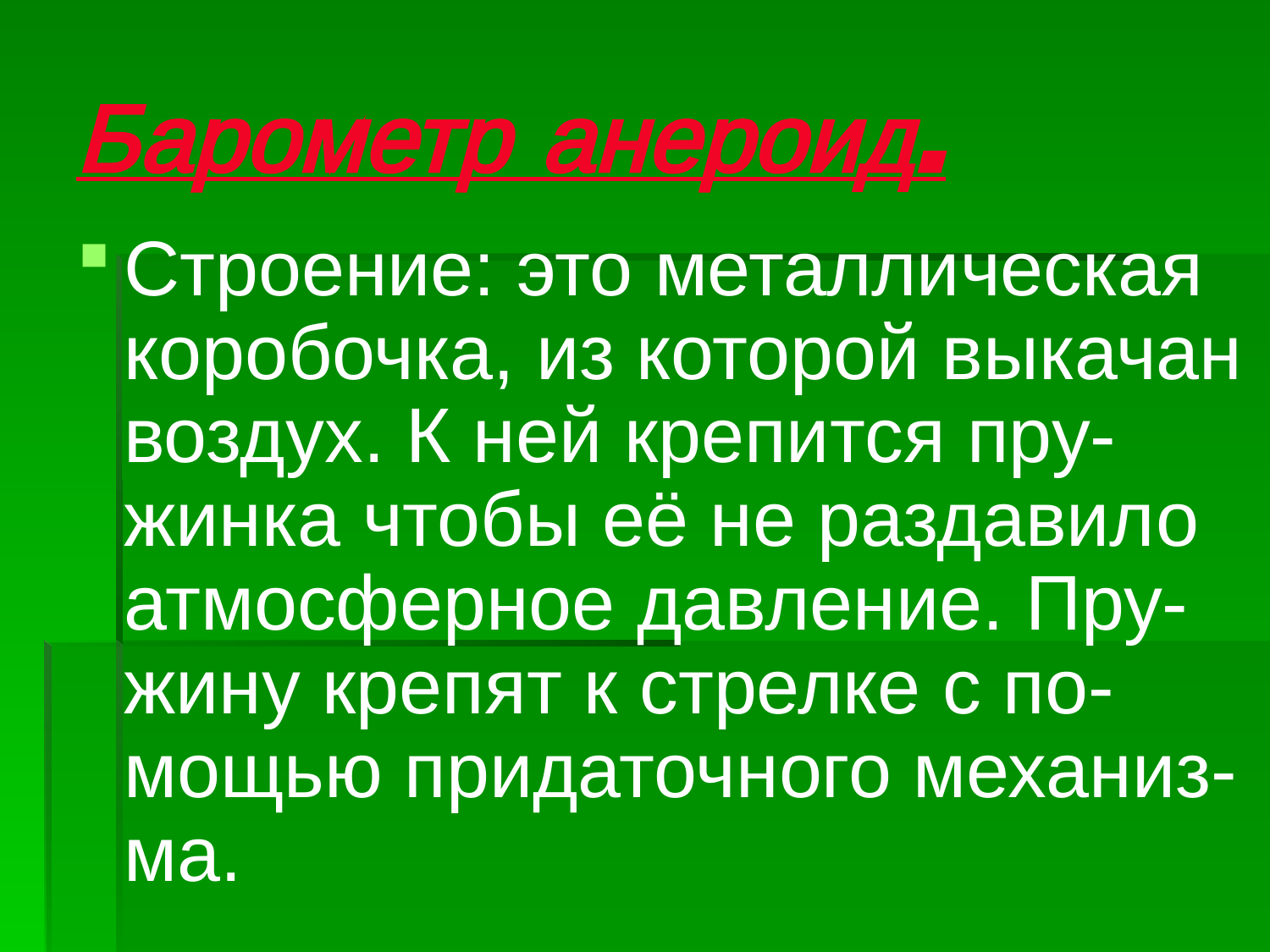

# Барометр анероид.
Строение: это металлическая
коробочка, из которой выкачан
воздух. К ней крепится пру-
жинка чтобы её не раздавило
атмосферное давление. Пру-
жину крепят к стрелке с по-мощью придаточного механиз-
ма.